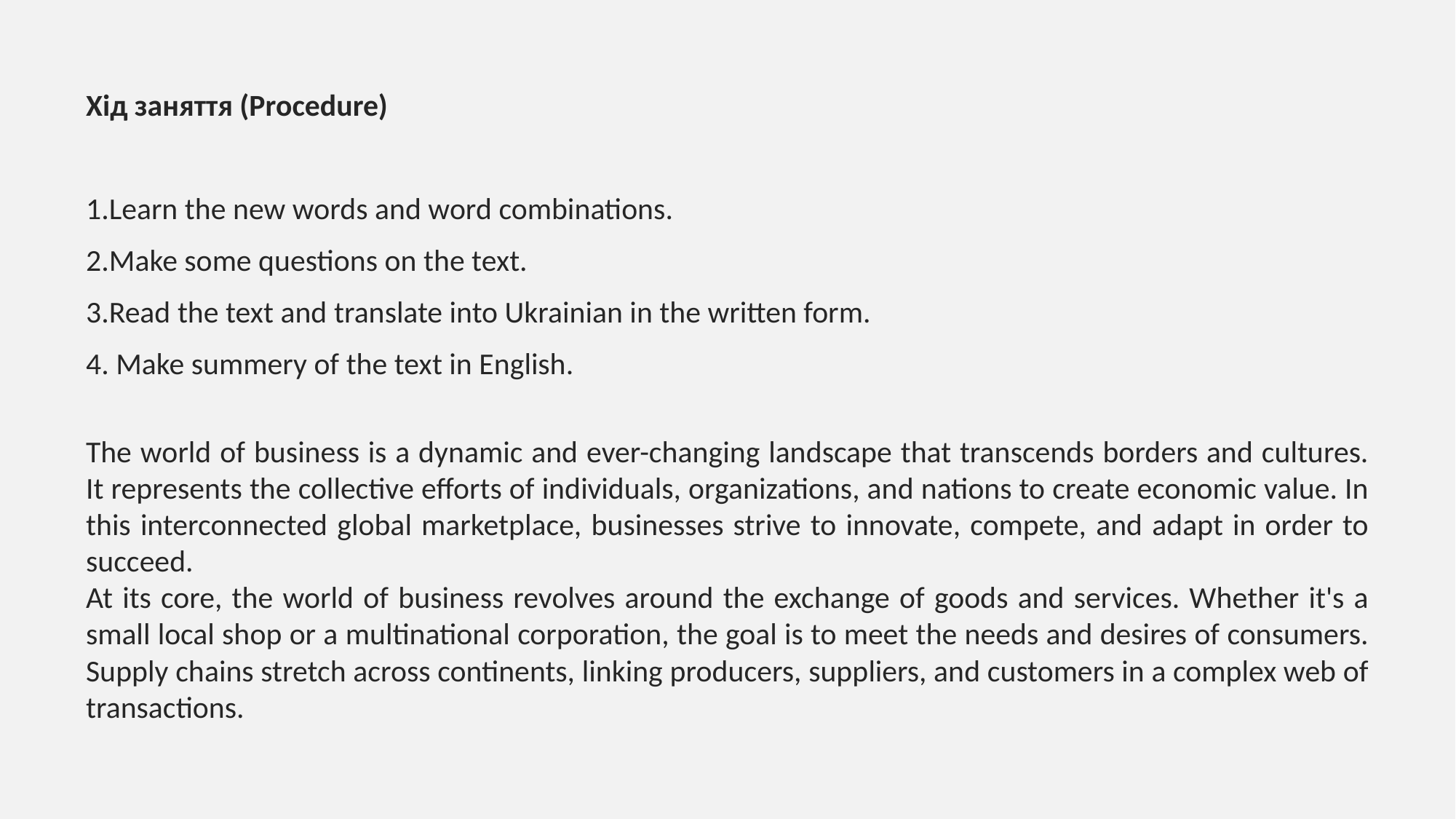

Хід заняття (Procedure)

1.Learn the new words and word combinations.
2.Make some questions on the text.
3.Read the text and translate into Ukrainian in the written form.
4. Make summery of the text in English.

The world of business is a dynamic and ever-changing landscape that transcends borders and cultures. It represents the collective efforts of individuals, organizations, and nations to create economic value. In this interconnected global marketplace, businesses strive to innovate, compete, and adapt in order to succeed.
At its core, the world of business revolves around the exchange of goods and services. Whether it's a small local shop or a multinational corporation, the goal is to meet the needs and desires of consumers. Supply chains stretch across continents, linking producers, suppliers, and customers in a complex web of transactions.